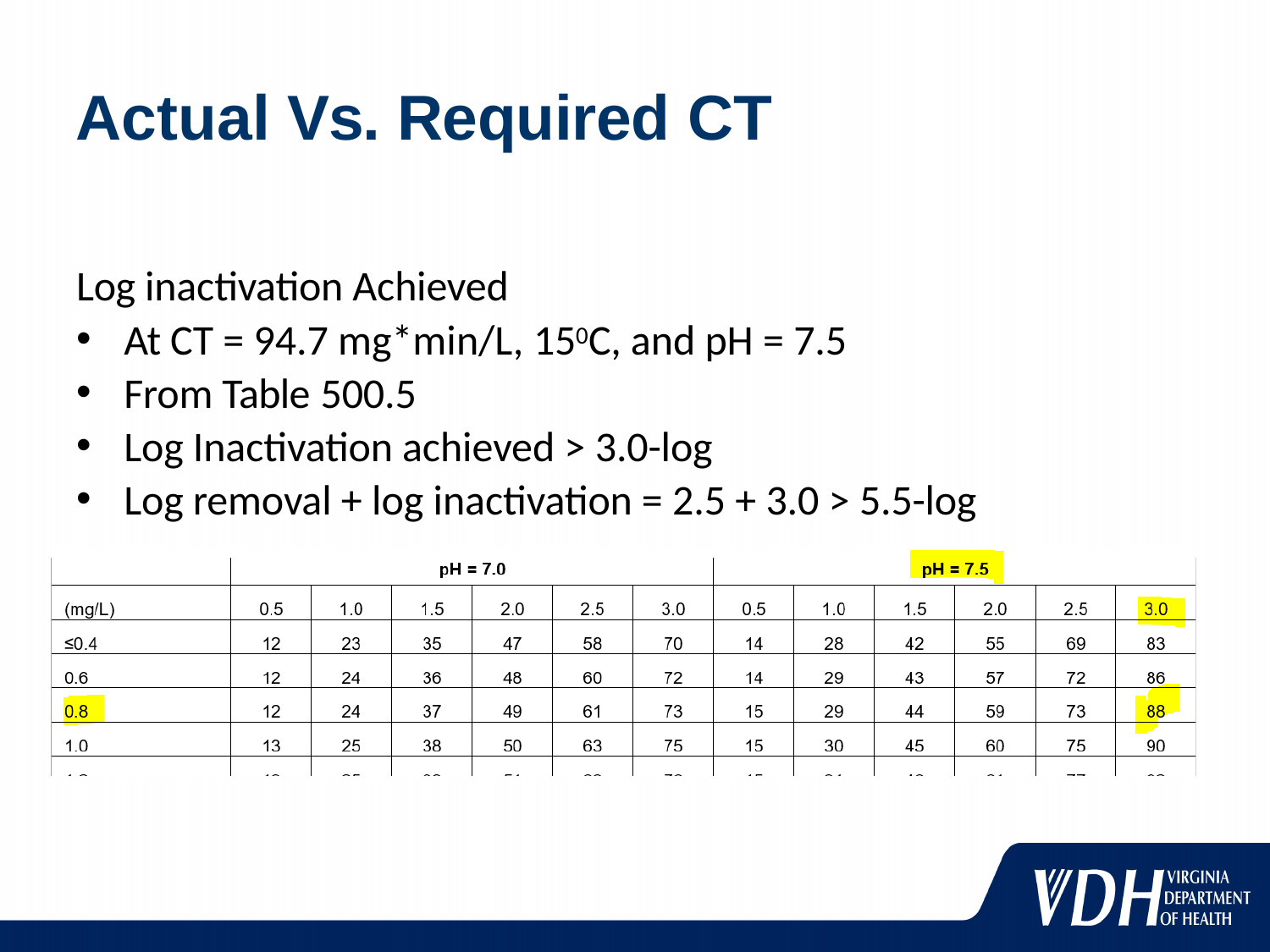

# Actual Vs. Required CT
Log inactivation Achieved
At CT = 94.7 mg*min/L, 150C, and pH = 7.5
From Table 500.5
Log Inactivation achieved > 3.0-log
Log removal + log inactivation = 2.5 + 3.0 > 5.5-log